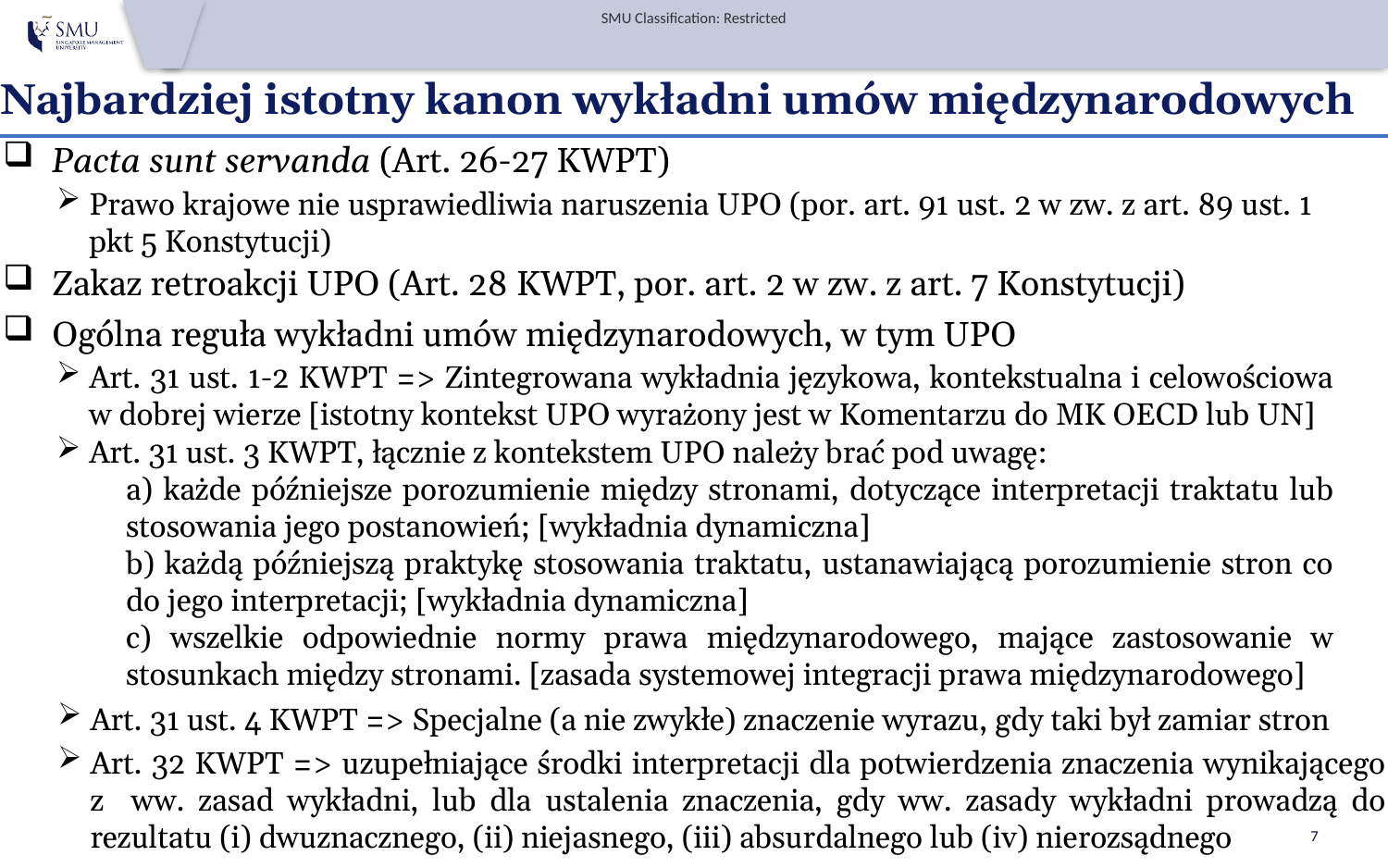

Najbardziej istotny kanon wykładni umów międzynarodowych
Pacta sunt servanda (Art. 26-27 KWPT)
Prawo krajowe nie usprawiedliwia naruszenia UPO (por. art. 91 ust. 2 w zw. z art. 89 ust. 1 pkt 5 Konstytucji)
Zakaz retroakcji UPO (Art. 28 KWPT, por. art. 2 w zw. z art. 7 Konstytucji)
Ogólna reguła wykładni umów międzynarodowych, w tym UPO
Art. 31 ust. 1-2 KWPT => Zintegrowana wykładnia językowa, kontekstualna i celowościowa w dobrej wierze [istotny kontekst UPO wyrażony jest w Komentarzu do MK OECD lub UN]
Art. 31 ust. 3 KWPT, łącznie z kontekstem UPO należy brać pod uwagę:
a) każde późniejsze porozumienie między stronami, dotyczące interpretacji traktatu lub stosowania jego postanowień; [wykładnia dynamiczna]
b) każdą późniejszą praktykę stosowania traktatu, ustanawiającą porozumienie stron co do jego interpretacji; [wykładnia dynamiczna]
c) wszelkie odpowiednie normy prawa międzynarodowego, mające zastosowanie w stosunkach między stronami. [zasada systemowej integracji prawa międzynarodowego]
Art. 31 ust. 4 KWPT => Specjalne (a nie zwykłe) znaczenie wyrazu, gdy taki był zamiar stron
Art. 32 KWPT => uzupełniające środki interpretacji dla potwierdzenia znaczenia wynikającego z  ww. zasad wykładni, lub dla ustalenia znaczenia, gdy ww. zasady wykładni prowadzą do rezultatu (i) dwuznacznego, (ii) niejasnego, (iii) absurdalnego lub (iv) nierozsądnego
7